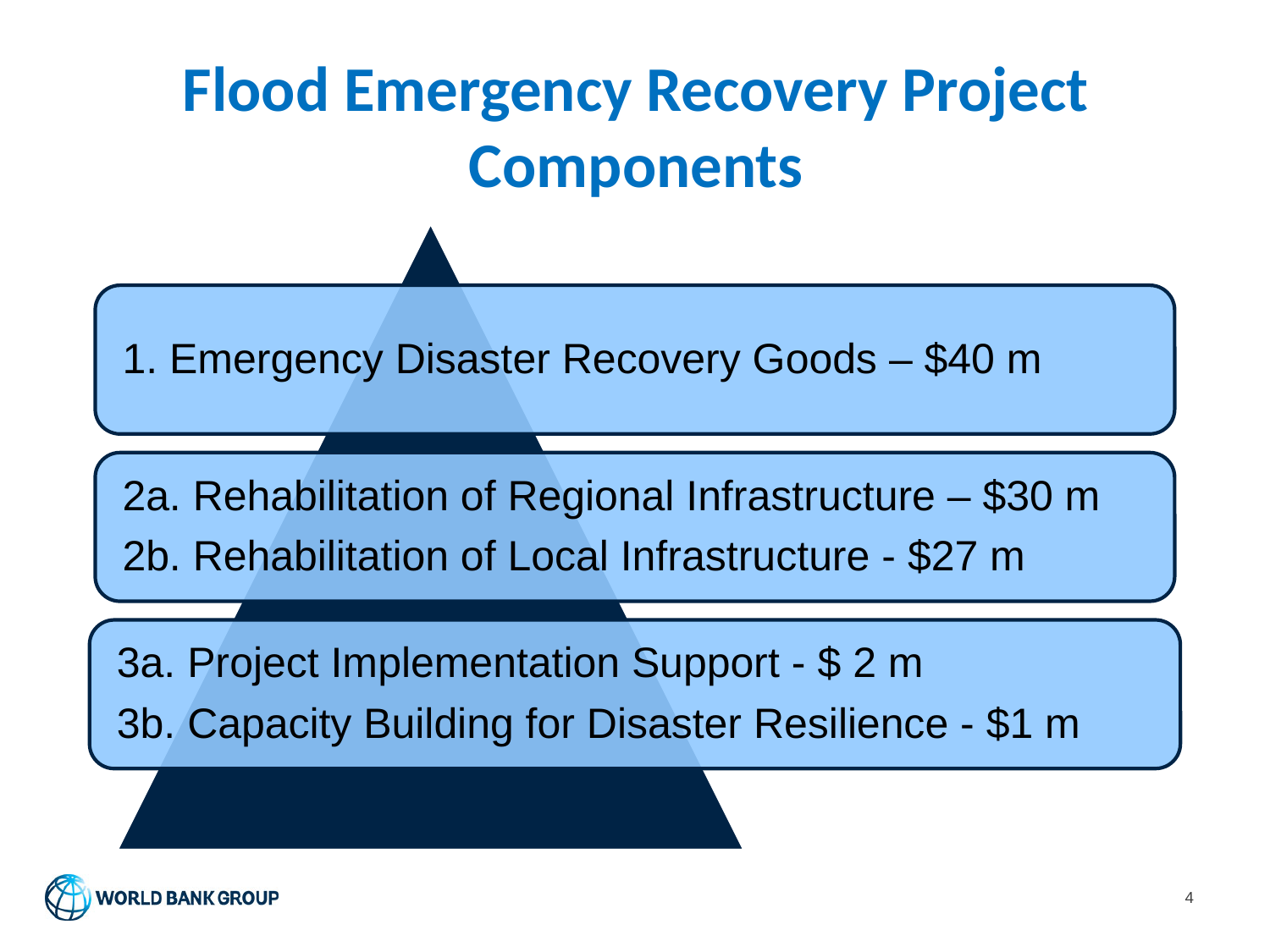

Flood Emergency Recovery Project
Components
1. Emergency Disaster Recovery Goods – $40 m
2a. Rehabilitation of Regional Infrastructure – $30 m
2b. Rehabilitation of Local Infrastructure - $27 m
3a. Project Implementation Support - $ 2 m
3b. Capacity Building for Disaster Resilience - $1 m
4